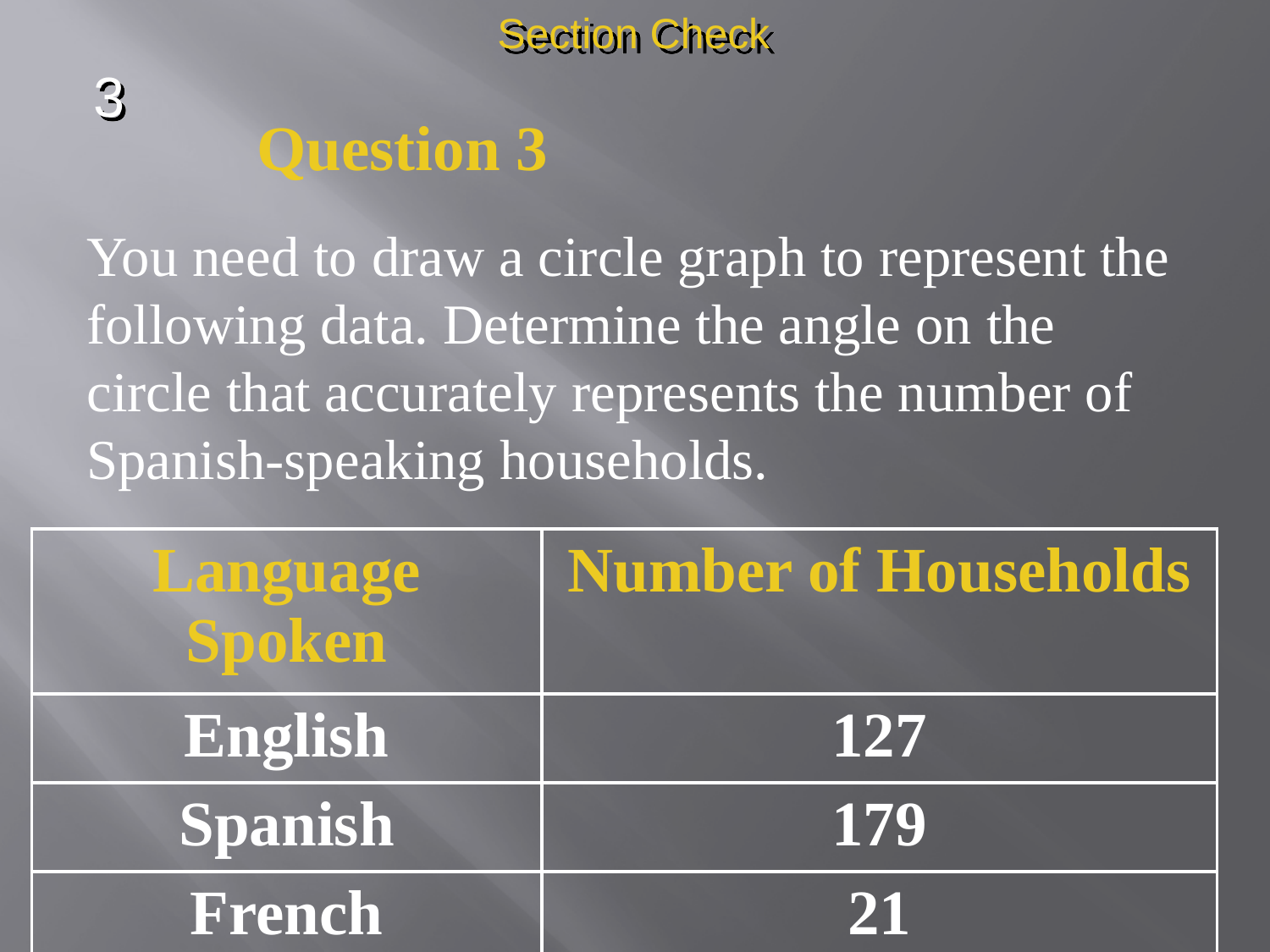

Section Check
3
Question 3
You need to draw a circle graph to represent the
following data. Determine the angle on the
circle that accurately represents the number of
Spanish-speaking households.
| Language Spoken | Number of Households |
| --- | --- |
| English | 127 |
| Spanish | 179 |
| French | 21 |